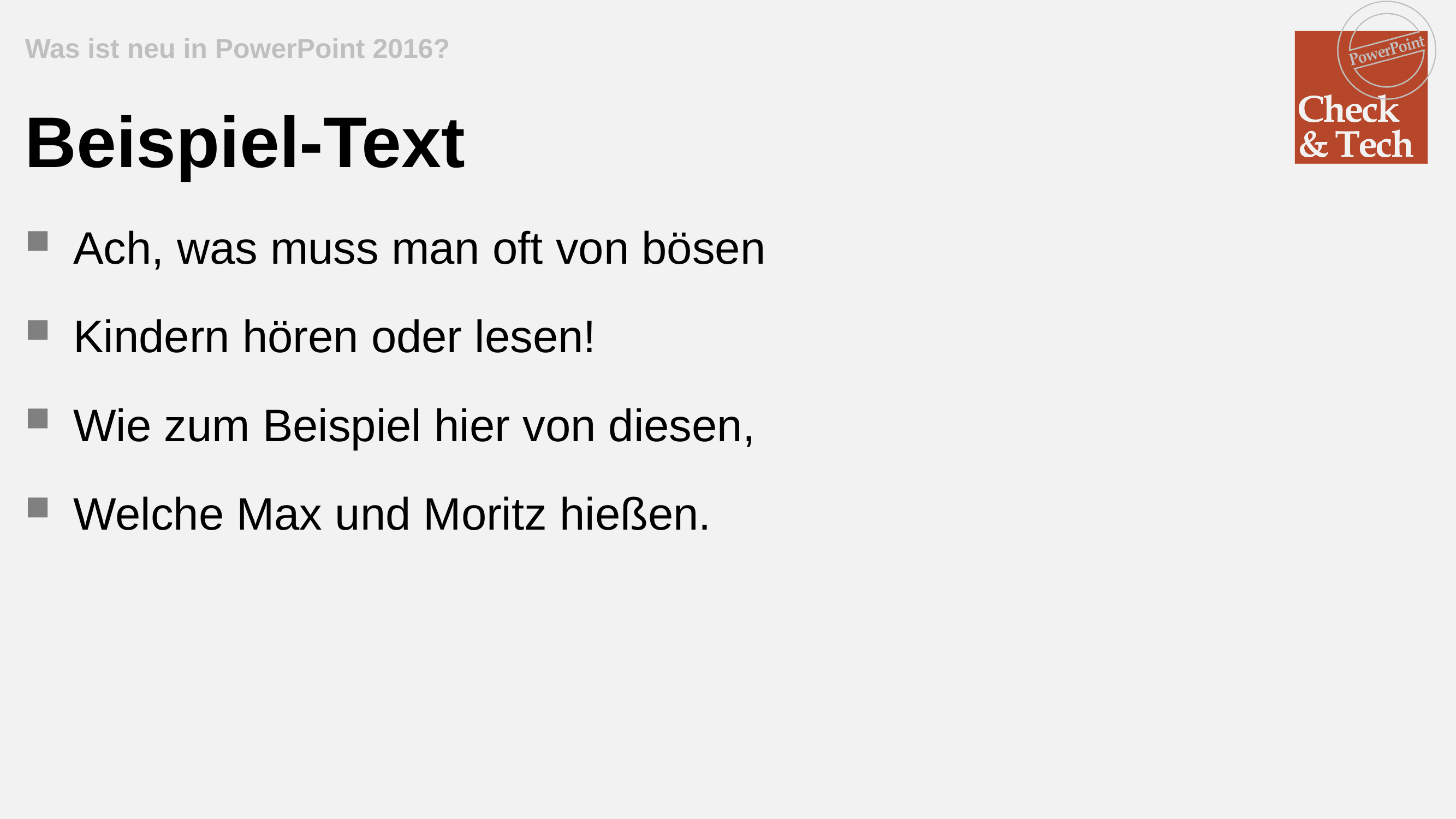

# Beispiel-Text
Ach, was muss man oft von bösen
Kindern hören oder lesen!
Wie zum Beispiel hier von diesen,
Welche Max und Moritz hießen.